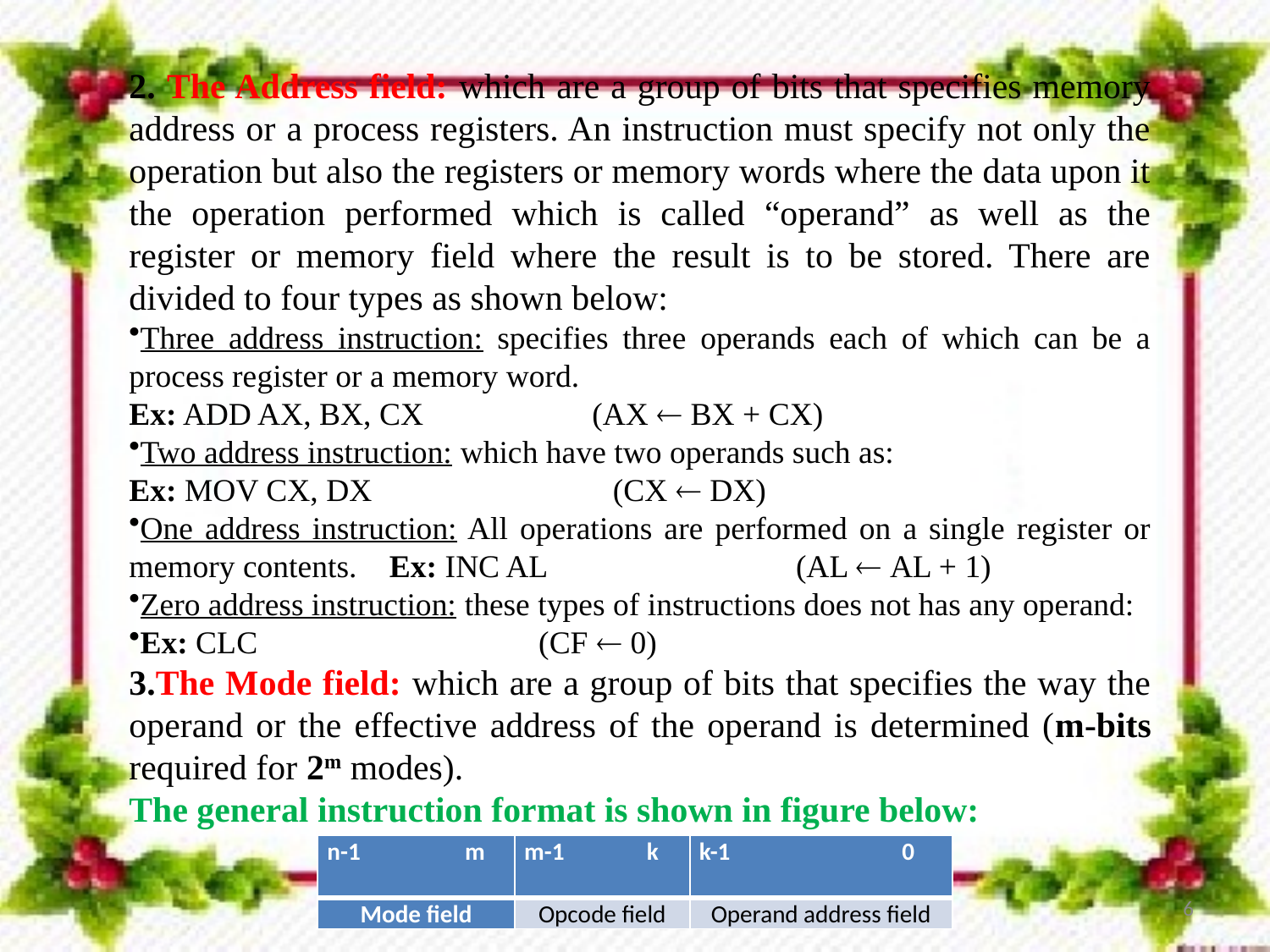

2. The Address field: which are a group of bits that specifies memory address or a process registers. An instruction must specify not only the operation but also the registers or memory words where the data upon it the operation performed which is called “operand” as well as the register or memory field where the result is to be stored. There are divided to four types as shown below:
Three address instruction: specifies three operands each of which can be a process register or a memory word.
Ex: ADD AX, BX, CX                     (AX ← BX + CX)
Two address instruction: which have two operands such as:
Ex: MOV CX, DX                              (CX ← DX)
One address instruction: All operations are performed on a single register or memory contents.    Ex: INC AL                               (AL ← AL + 1)
Zero address instruction: these types of instructions does not has any operand:
Ex: CLC                                   (CF ← 0)
3.The Mode field: which are a group of bits that specifies the way the operand or the effective address of the operand is determined (m-bits required for 2m modes).
The general instruction format is shown in figure below:
| n-1 m | m-1 k | k-1 0 |
| --- | --- | --- |
| Mode field | Opcode field | Operand address field |
6